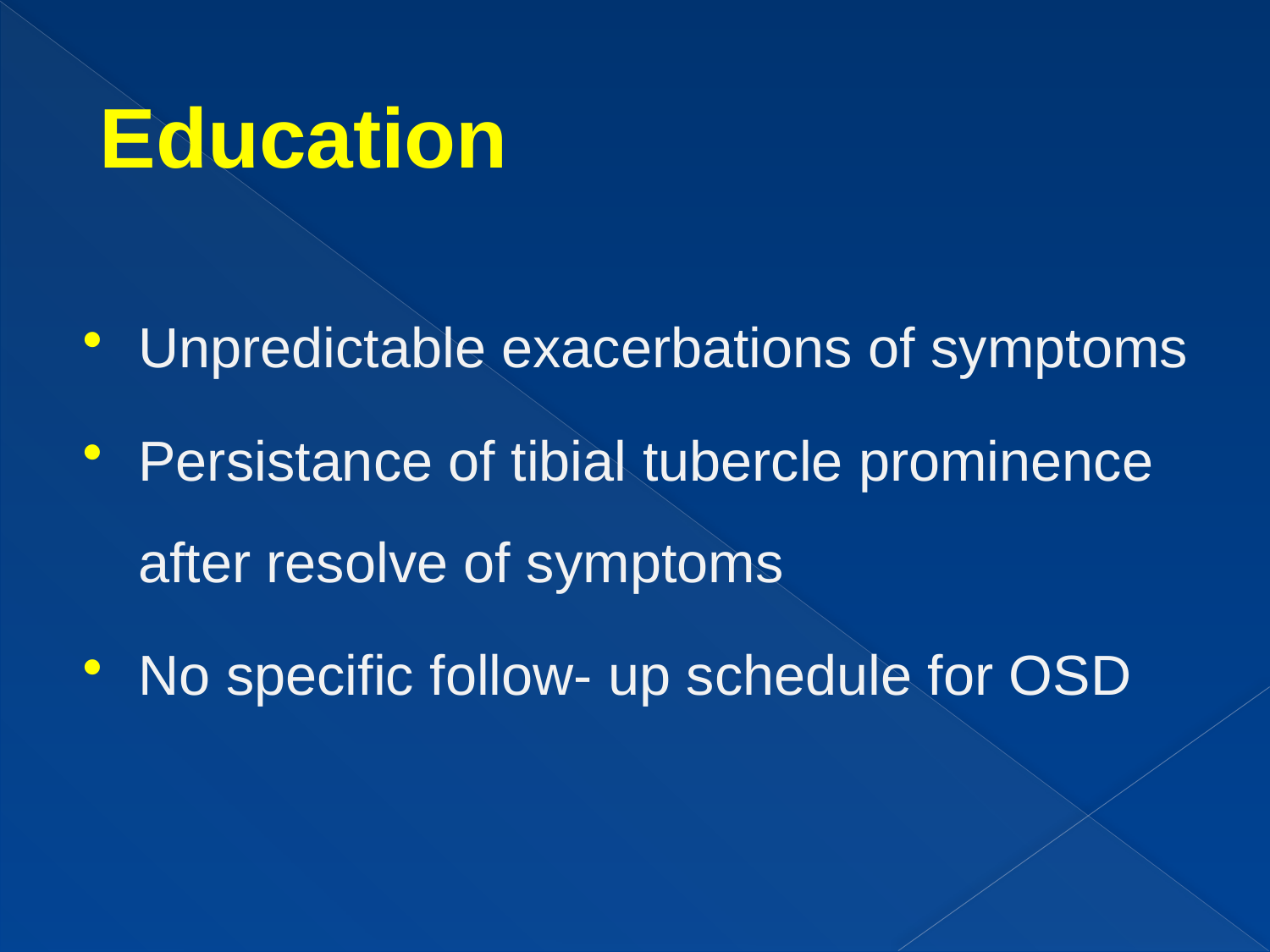

# Education
Unpredictable exacerbations of symptoms
Persistance of tibial tubercle prominence after resolve of symptoms
No specific follow- up schedule for OSD